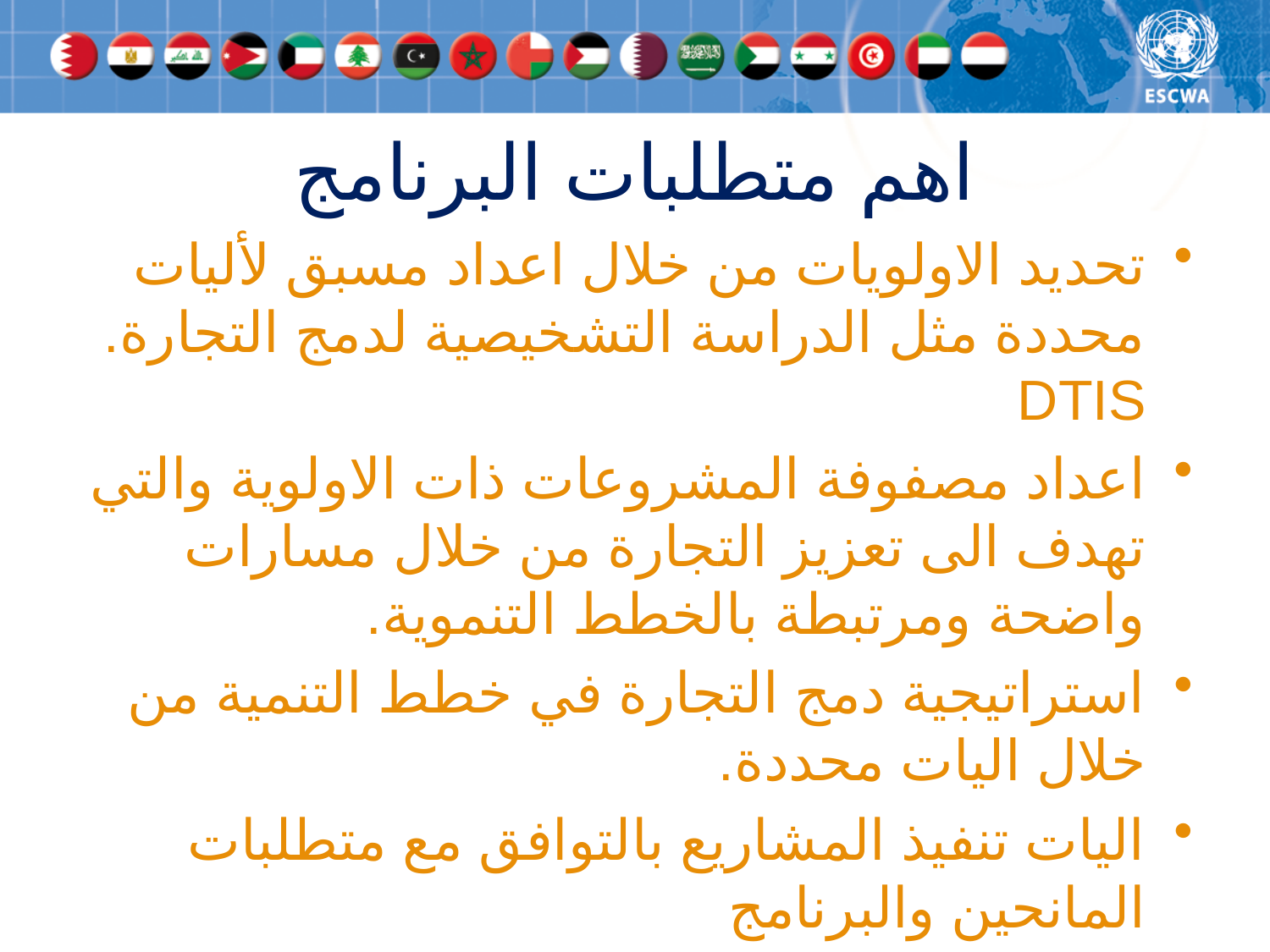

# اهم متطلبات البرنامج
تحديد الاولويات من خلال اعداد مسبق لأليات محددة مثل الدراسة التشخيصية لدمج التجارة. DTIS
اعداد مصفوفة المشروعات ذات الاولوية والتي تهدف الى تعزيز التجارة من خلال مسارات واضحة ومرتبطة بالخطط التنموية.
استراتيجية دمج التجارة في خطط التنمية من خلال اليات محددة.
اليات تنفيذ المشاريع بالتوافق مع متطلبات المانحين والبرنامج